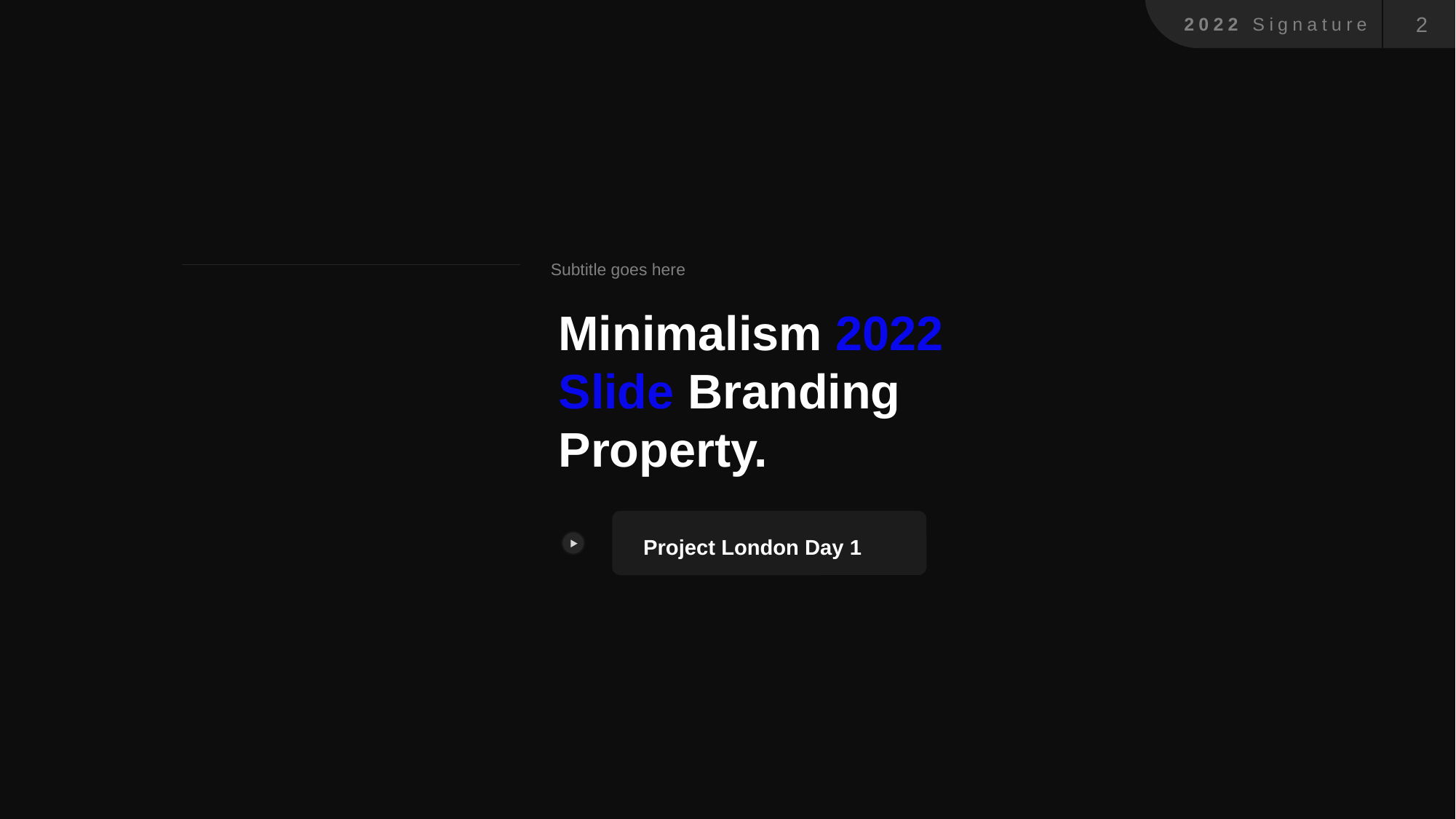

Subtitle goes here

Minimalism 2022 Slide Branding Property.

Project London Day 1